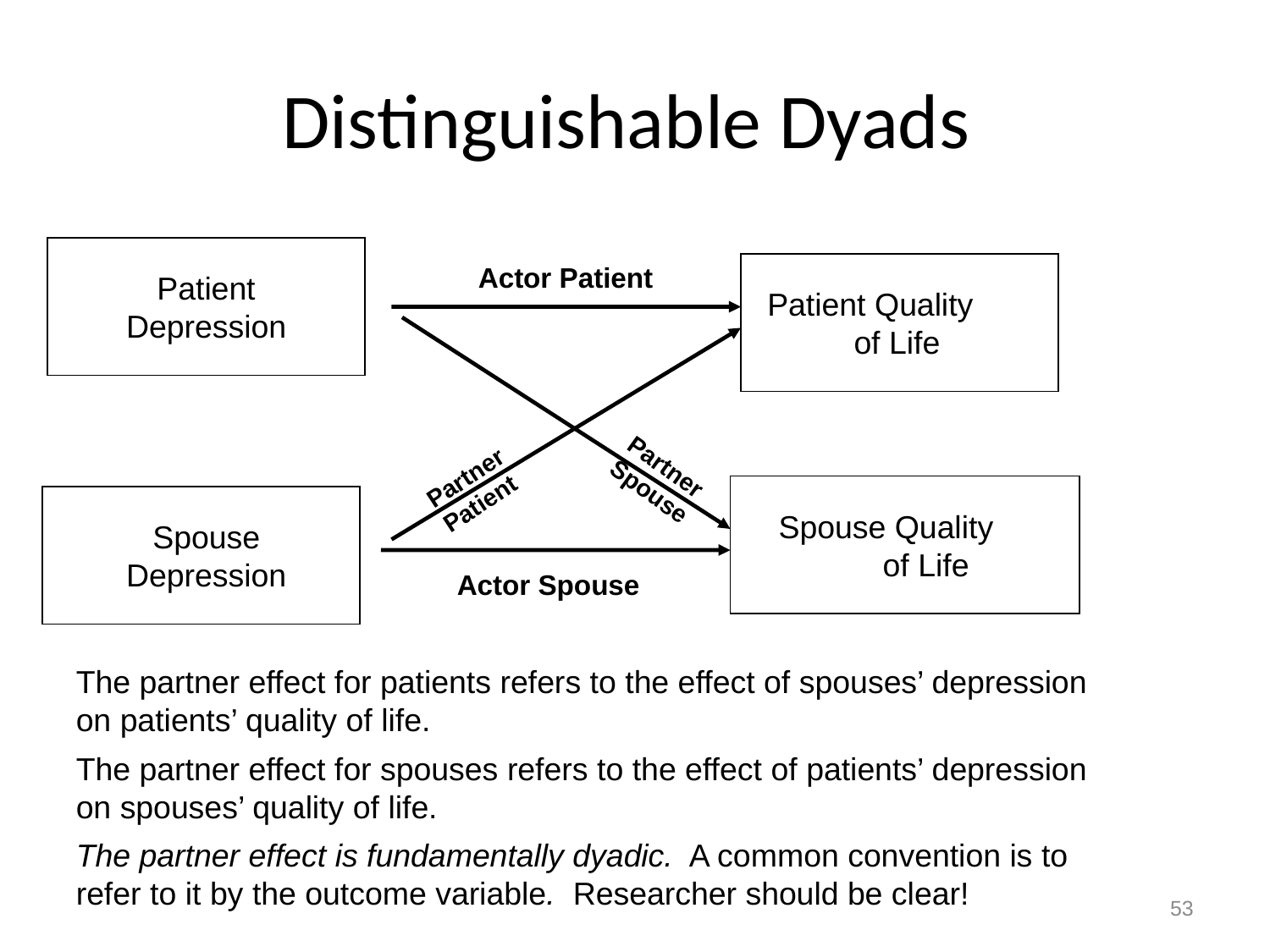

# Distinguishable Dyads

Patient Depression
Actor Patient

Patient Quality       of Life

Partner Spouse
Partner Patient

Spouse Depression
Spouse Quality          of Life

Actor Spouse
The partner effect for patients refers to the effect of spouses’ depression on patients’ quality of life.
The partner effect for spouses refers to the effect of patients’ depression on spouses’ quality of life.
The partner effect is fundamentally dyadic.  A common convention is to refer to it by the outcome variable.  Researcher should be clear!
53